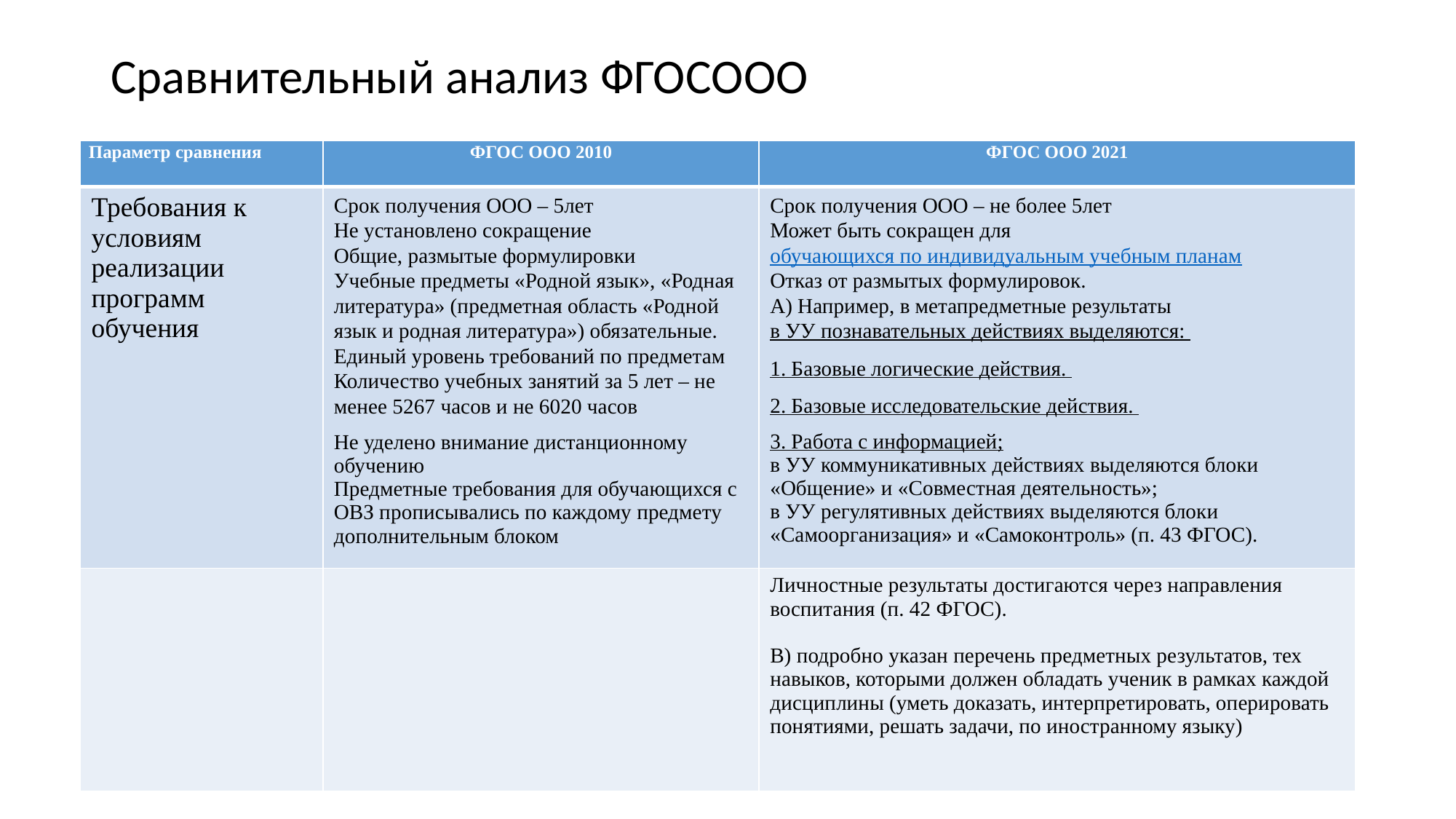

# Сравнительный анализ ФГОСООО
| Параметр сравнения | ФГОС ООО 2010 | ФГОС ООО 2021 |
| --- | --- | --- |
| Требования к условиям реализации программ обучения | Срок получения ООО – 5лет Не установлено сокращение Общие, размытые формулировки Учебные предметы «Родной язык», «Родная литература» (предметная область «Родной язык и родная литература») обязательные. Единый уровень требований по предметам Количество учебных занятий за 5 лет – не менее 5267 часов и не 6020 часов Не уделено внимание дистанционному обучению Предметные требования для обучающихся с ОВЗ прописывались по каждому предмету дополнительным блоком | Срок получения ООО – не более 5лет Может быть сокращен для обучающихся по индивидуальным учебным планам Отказ от размытых формулировок. А) Например, в метапредметные результаты в УУ познавательных действиях выделяются: 1. Базовые логические действия. 2. Базовые исследовательские действия. 3. Работа с информацией; в УУ коммуникативных действиях выделяются блоки «Общение» и «Совместная деятельность»; в УУ регулятивных действиях выделяются блоки «Самоорганизация» и «Самоконтроль» (п. 43 ФГОС). |
|  |  | Личностные результаты достигаются через направления воспитания (п. 42 ФГОС). В) подробно указан перечень предметных результатов, тех навыков, которыми должен обладать ученик в рамках каждой дисциплины (уметь доказать, интерпретировать, оперировать понятиями, решать задачи, по иностранному языку) |